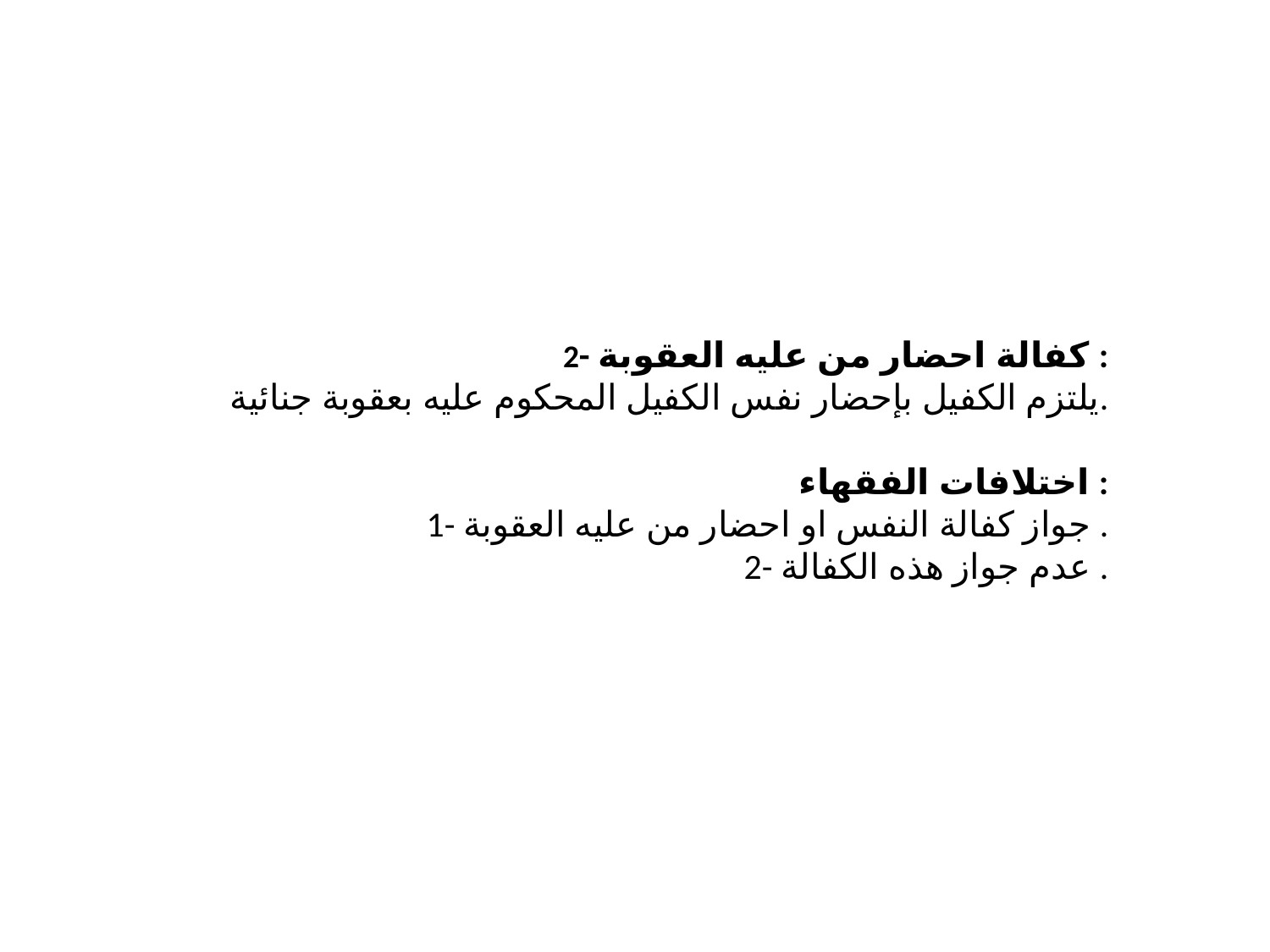

2- كفالة احضار من عليه العقوبة :
يلتزم الكفيل بإحضار نفس الكفيل المحكوم عليه بعقوبة جنائية.

 اختلافات الفقهاء :
1- جواز كفالة النفس او احضار من عليه العقوبة .
2- عدم جواز هذه الكفالة .